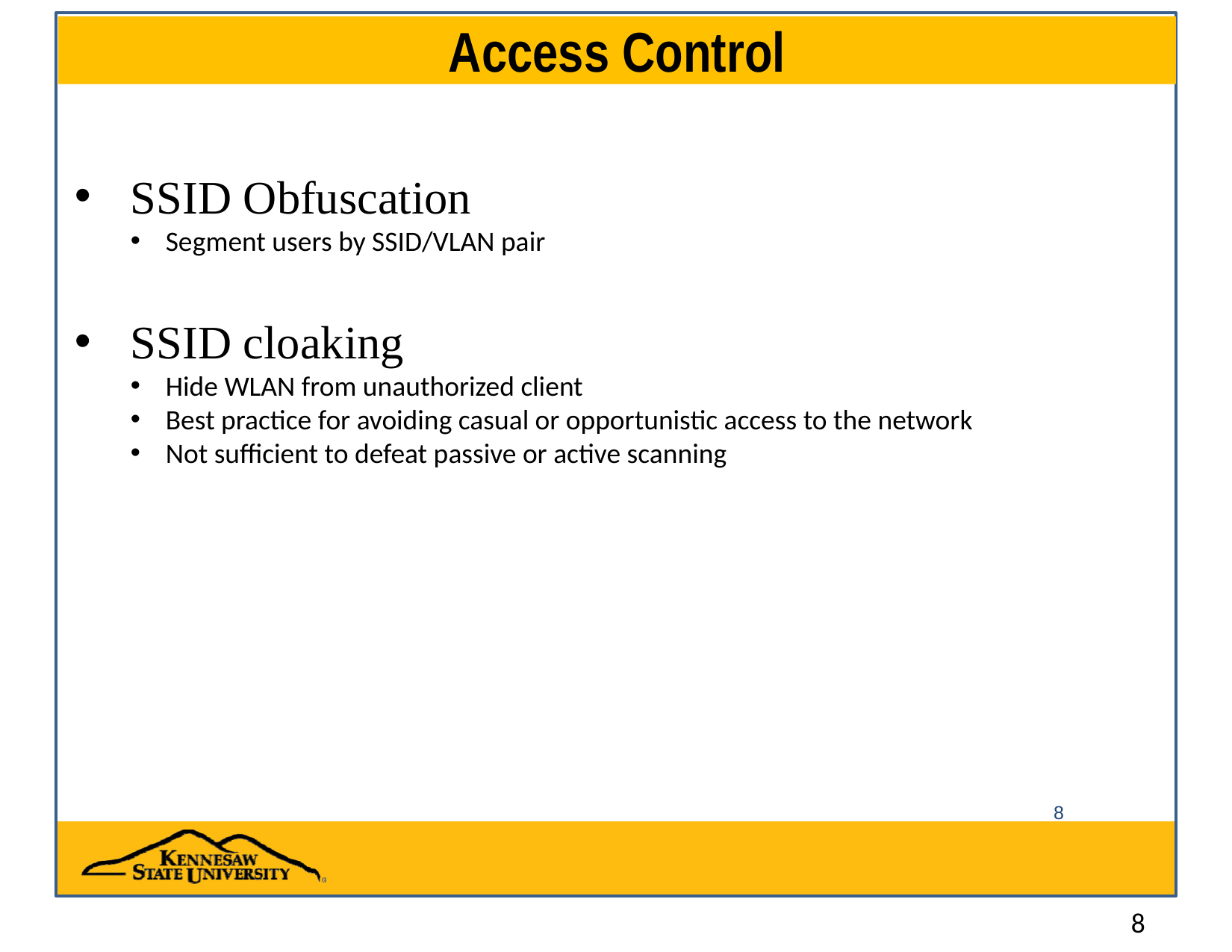

# Access Control
SSID Obfuscation
Segment users by SSID/VLAN pair

SSID cloaking
Hide WLAN from unauthorized client
Best practice for avoiding casual or opportunistic access to the network
Not sufficient to defeat passive or active scanning

8